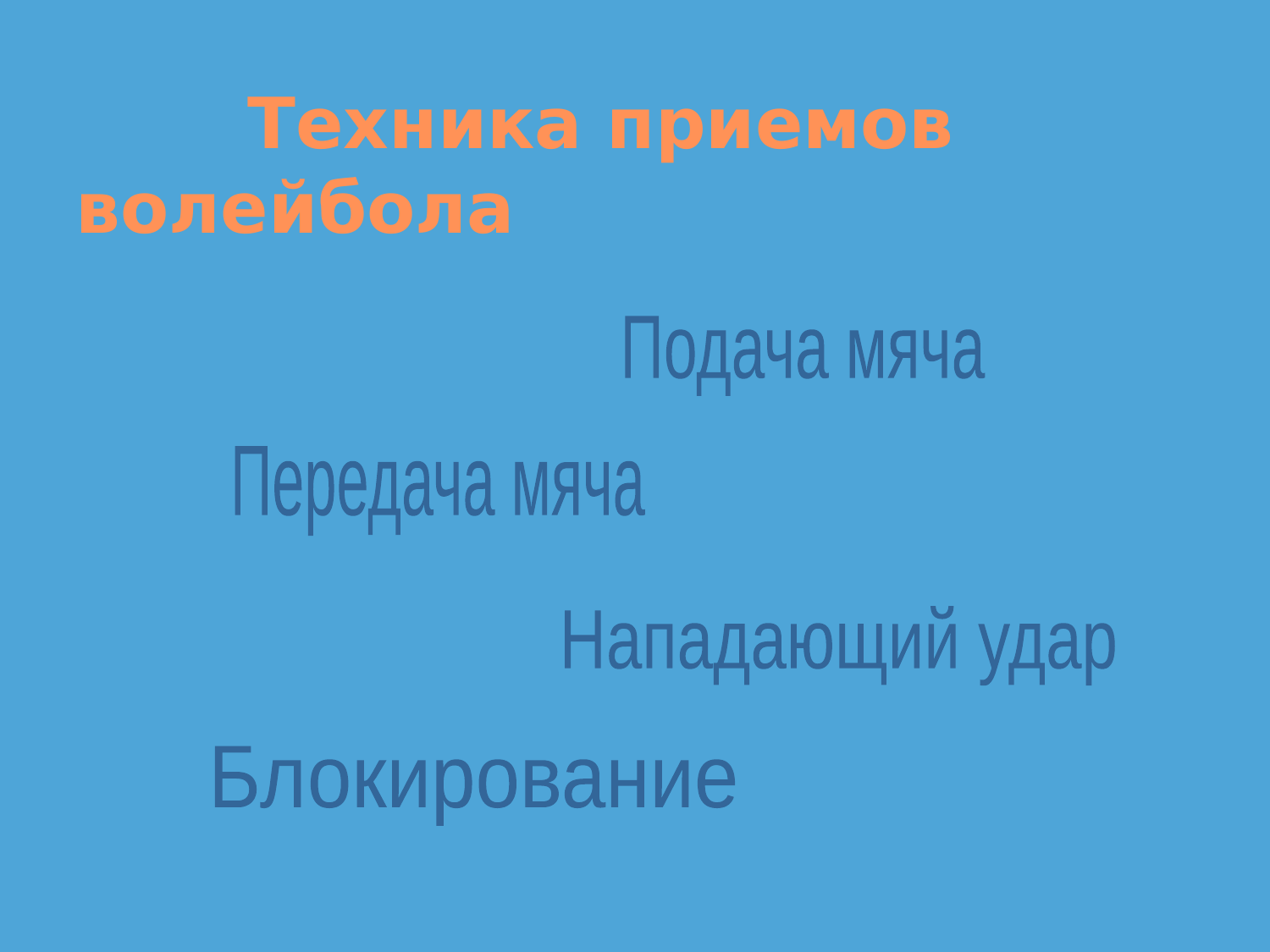

Техника приемов волейбола
Подача мяча
Передача мяча
Нападающий удар
Блокирование